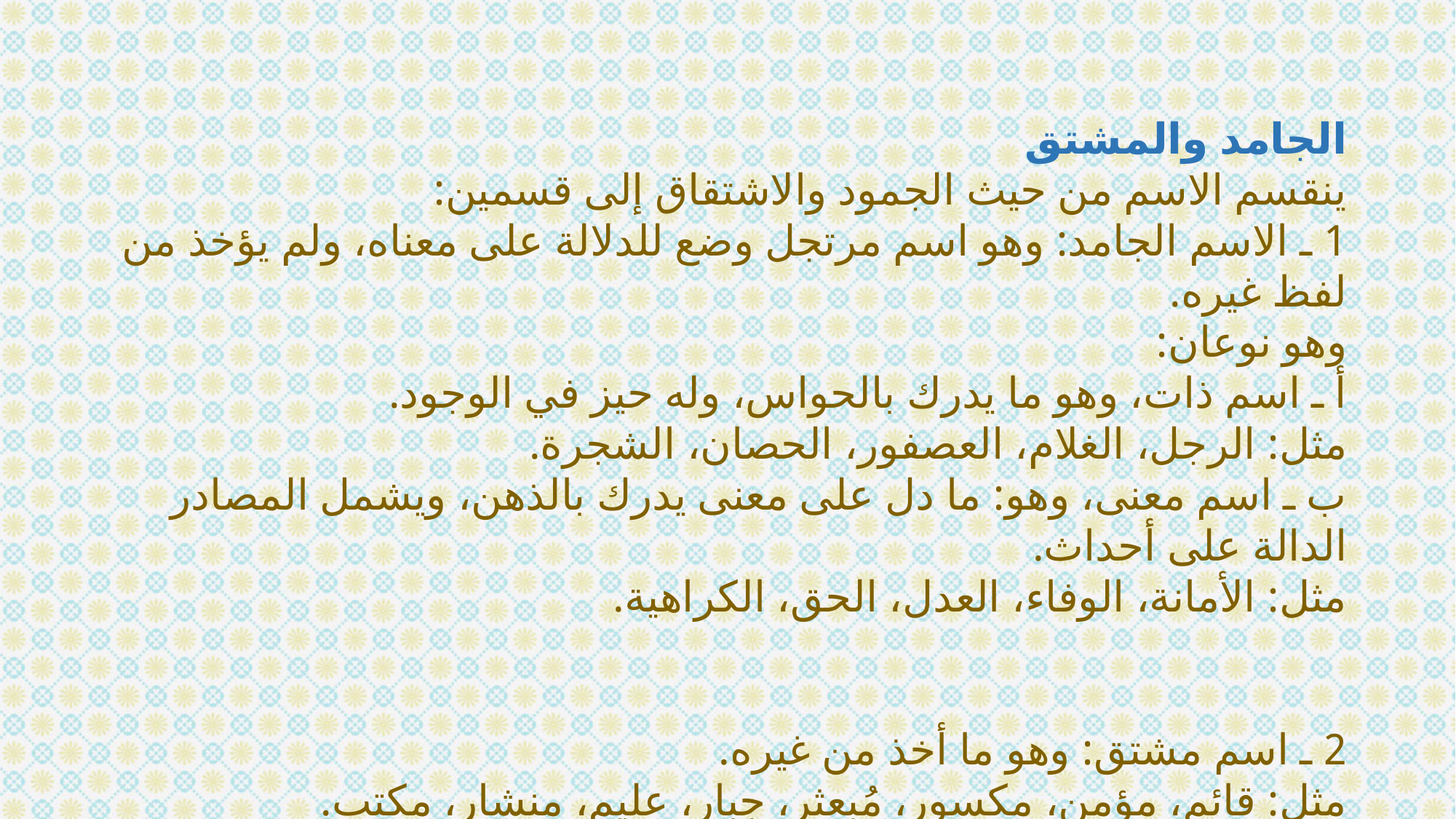

الجامد والمشتق 
ينقسم الاسم من حيث الجمود والاشتقاق إلى قسمين: 
1 ـ الاسم الجامد: وهو اسم مرتجل وضع للدلالة على معناه، ولم يؤخذ من لفظ غيره. 
وهو نوعان: 
أ ـ اسم ذات، وهو ما يدرك بالحواس، وله حيز في الوجود.
مثل: الرجل، الغلام، العصفور، الحصان، الشجرة.
ب ـ اسم معنى، وهو: ما دل على معنى يدرك بالذهن، ويشمل المصادر الدالة على أحداث. 
مثل: الأمانة، الوفاء، العدل، الحق، الكراهية.

2 ـ اسم مشتق: وهو ما أخذ من غيره. 
مثل: قائم، مؤمن، مكسور، مُبعثر، جبار، عليم، منشار، مكتب.